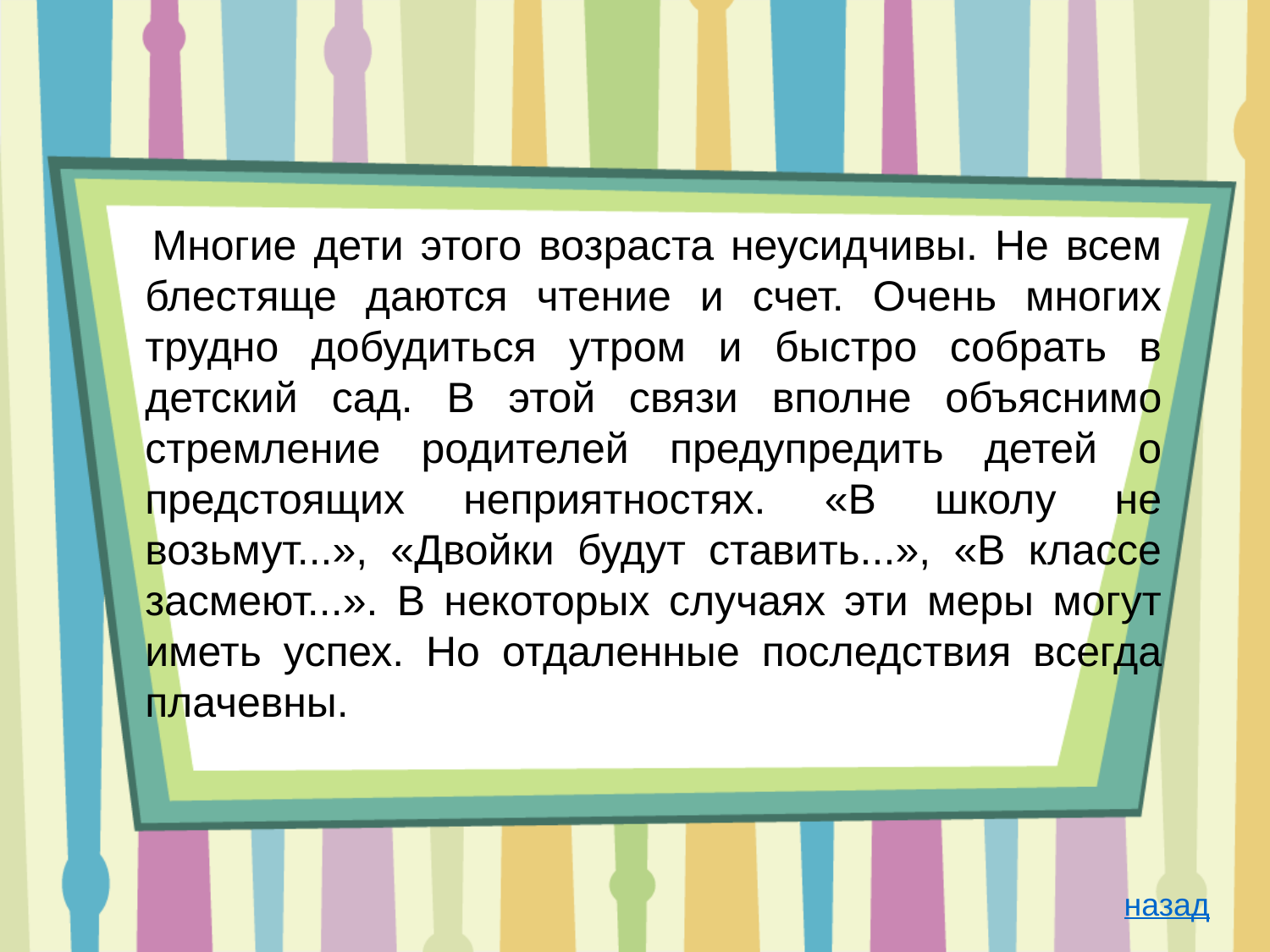

Многие дети этого возраста неусидчивы. Не всем блестяще даются чтение и счет. Очень многих трудно добудиться утром и быстро собрать в детский сад. В этой связи вполне объяснимо стремление родителей предупредить детей о предстоящих неприятностях. «В школу не возьмут...», «Двойки будут ставить...», «В классе засмеют...». В некоторых случаях эти меры могут иметь успех. Но отдаленные последствия всегда плачевны.
назад